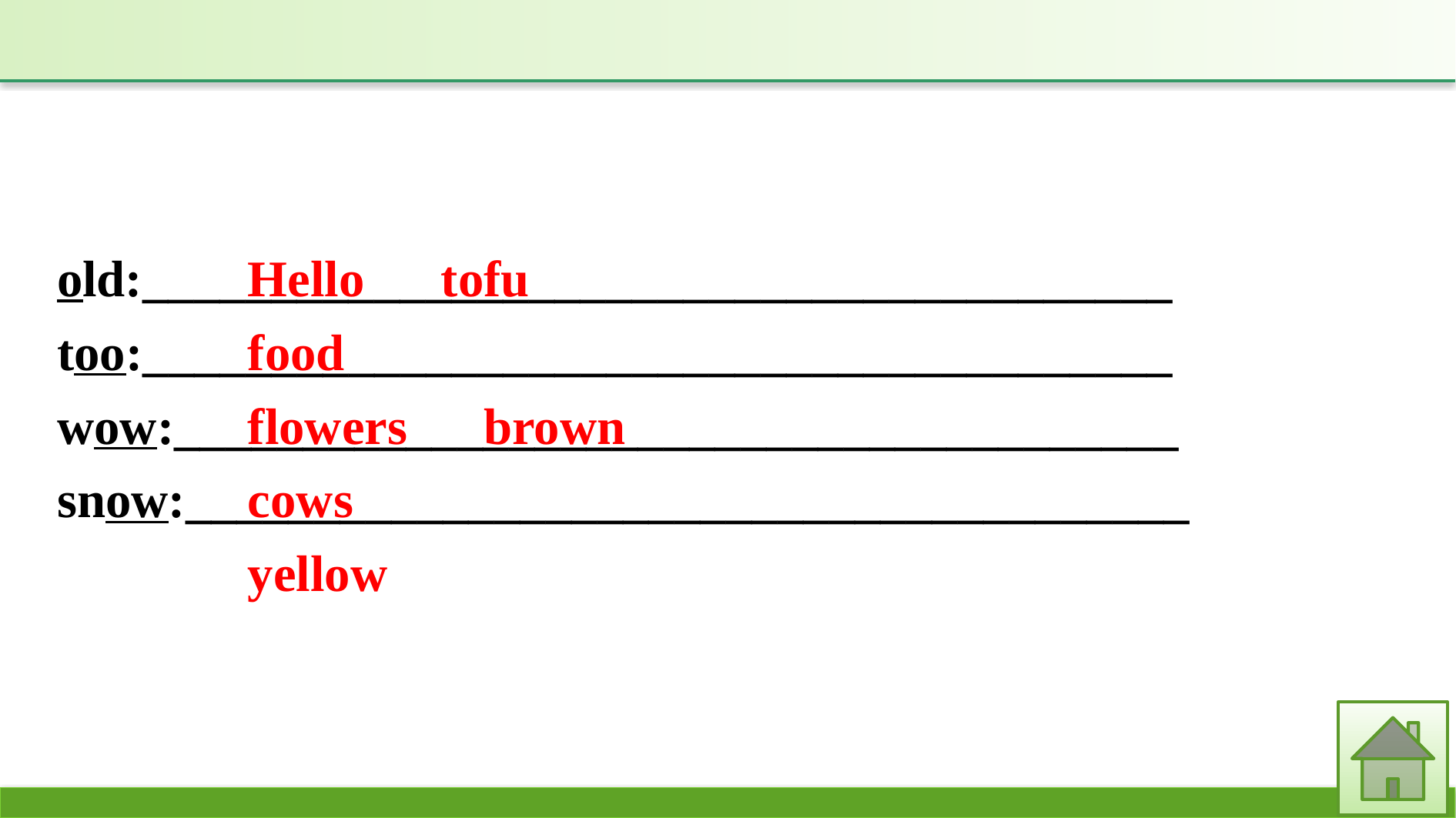

old:________________________________________
too:________________________________________
wow:_______________________________________
snow:_______________________________________
Hello　tofu
food
flowers　brown　cows
yellow